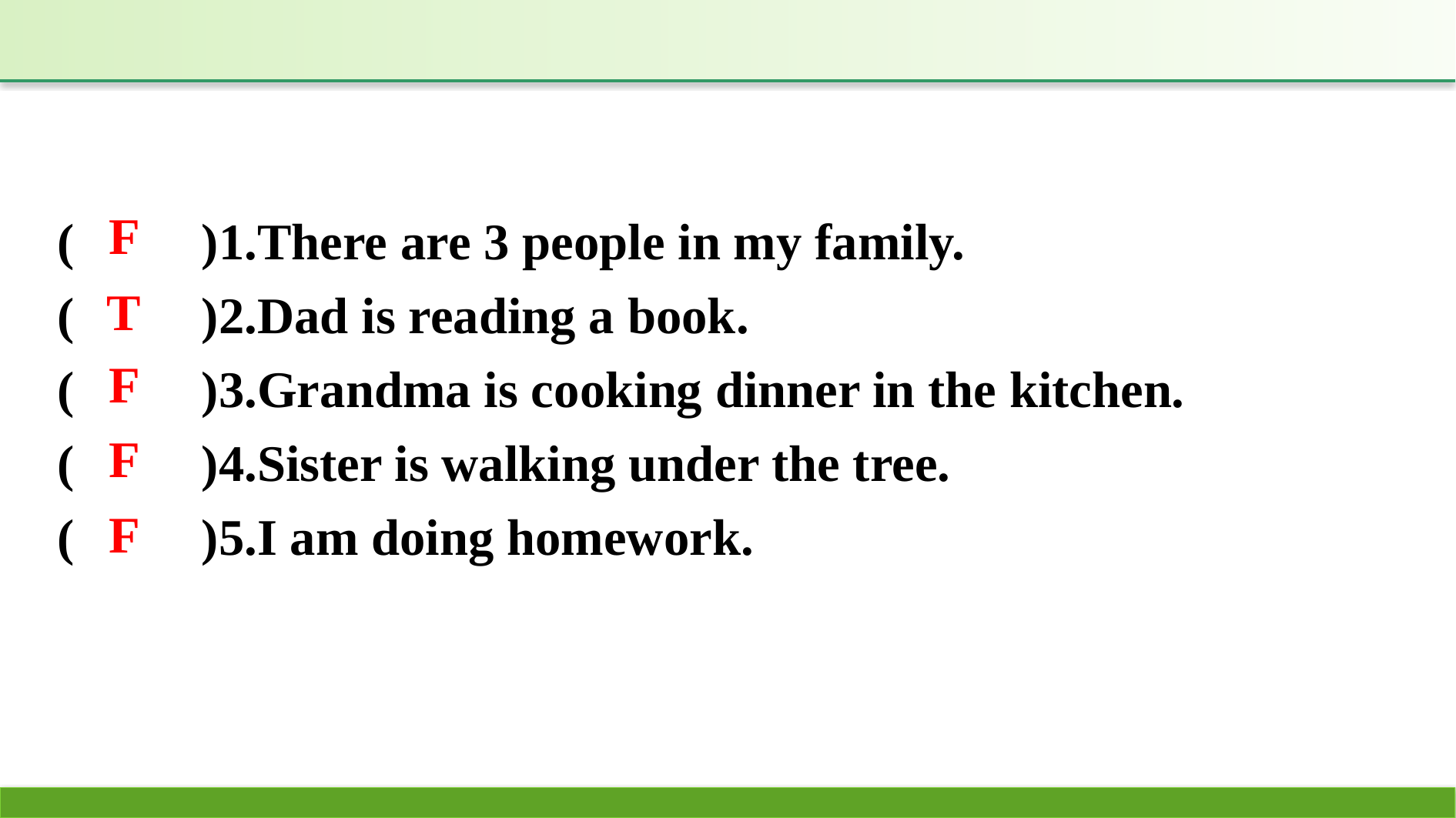

(　　)1.There are 3 people in my family.
(　　)2.Dad is reading a book.
(　　)3.Grandma is cooking dinner in the kitchen.
(　　)4.Sister is walking under the tree.
(　　)5.I am doing homework.
F
T
F
F
F